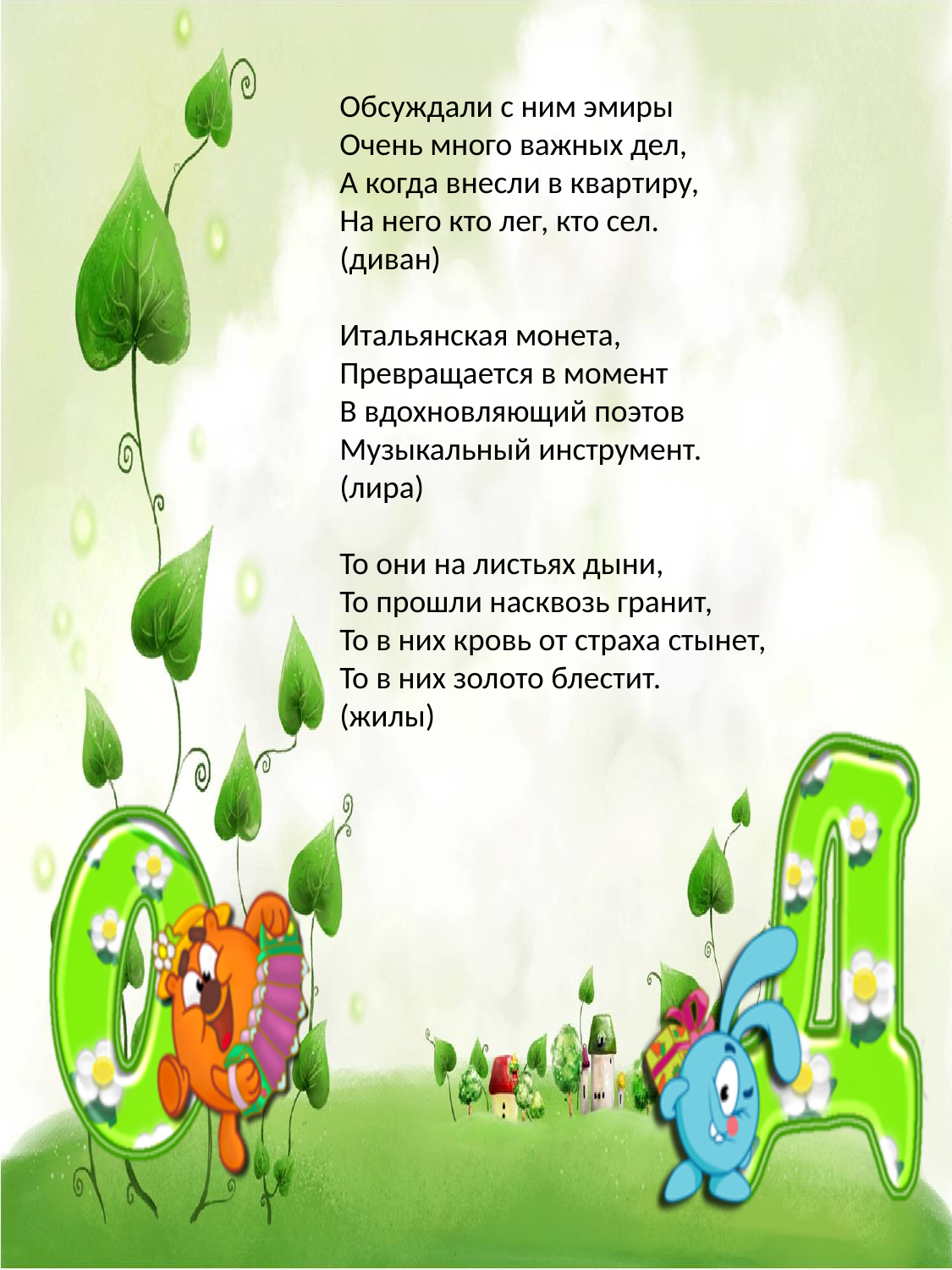

Обсуждали с ним эмиры 
Очень много важных дел,
А когда внесли в квартиру,
На него кто лег, кто сел.
(диван)
Итальянская монета,
Превращается в момент
В вдохновляющий поэтов
Музыкальный инструмент.
(лира)
То они на листьях дыни,
То прошли насквозь гранит,
То в них кровь от страха стынет,
То в них золото блестит.
(жилы)